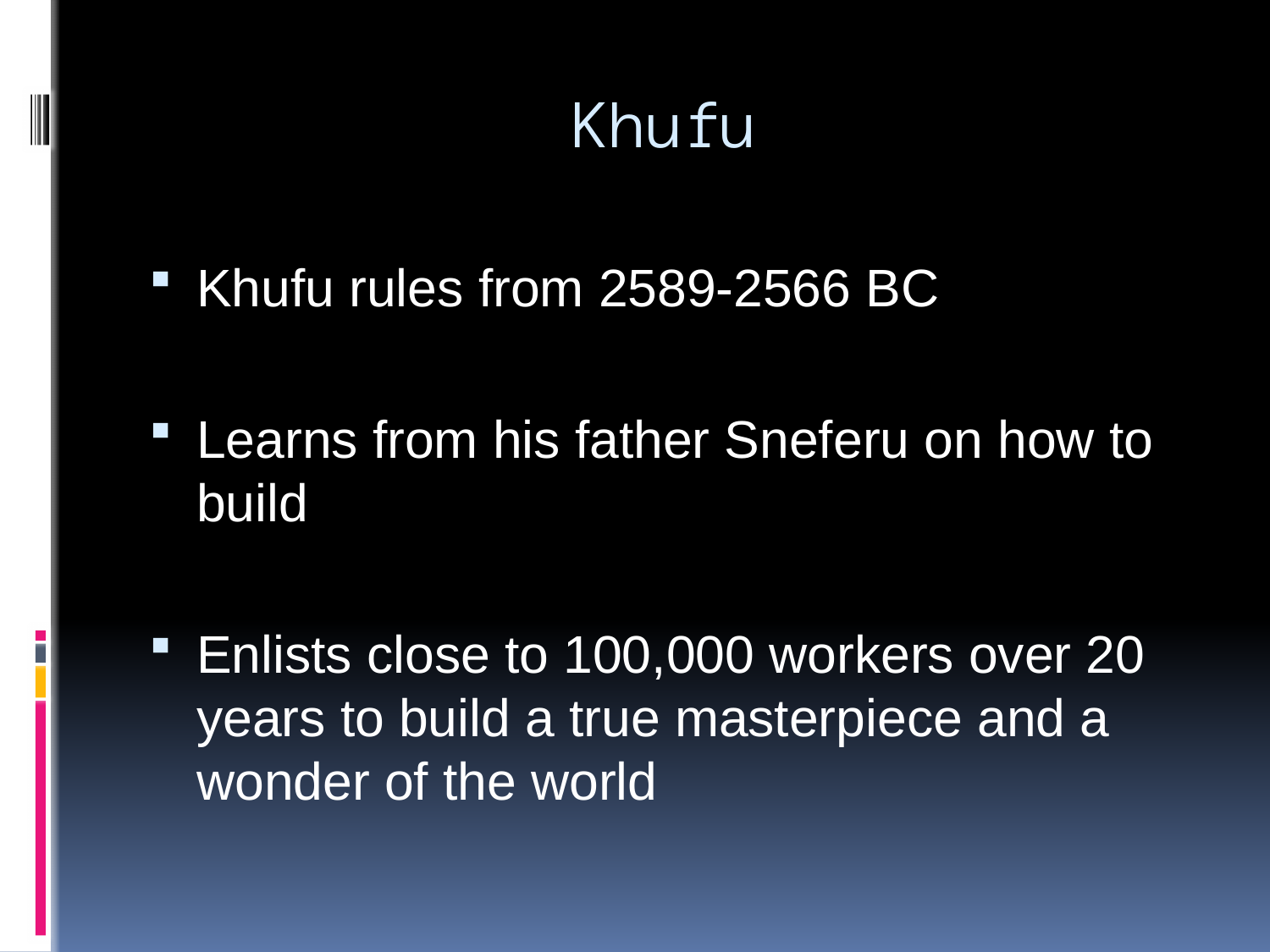

# Khufu
Khufu rules from 2589-2566 BC

Learns from his father Sneferu on how to build

Enlists close to 100,000 workers over 20 years to build a true masterpiece and a wonder of the world